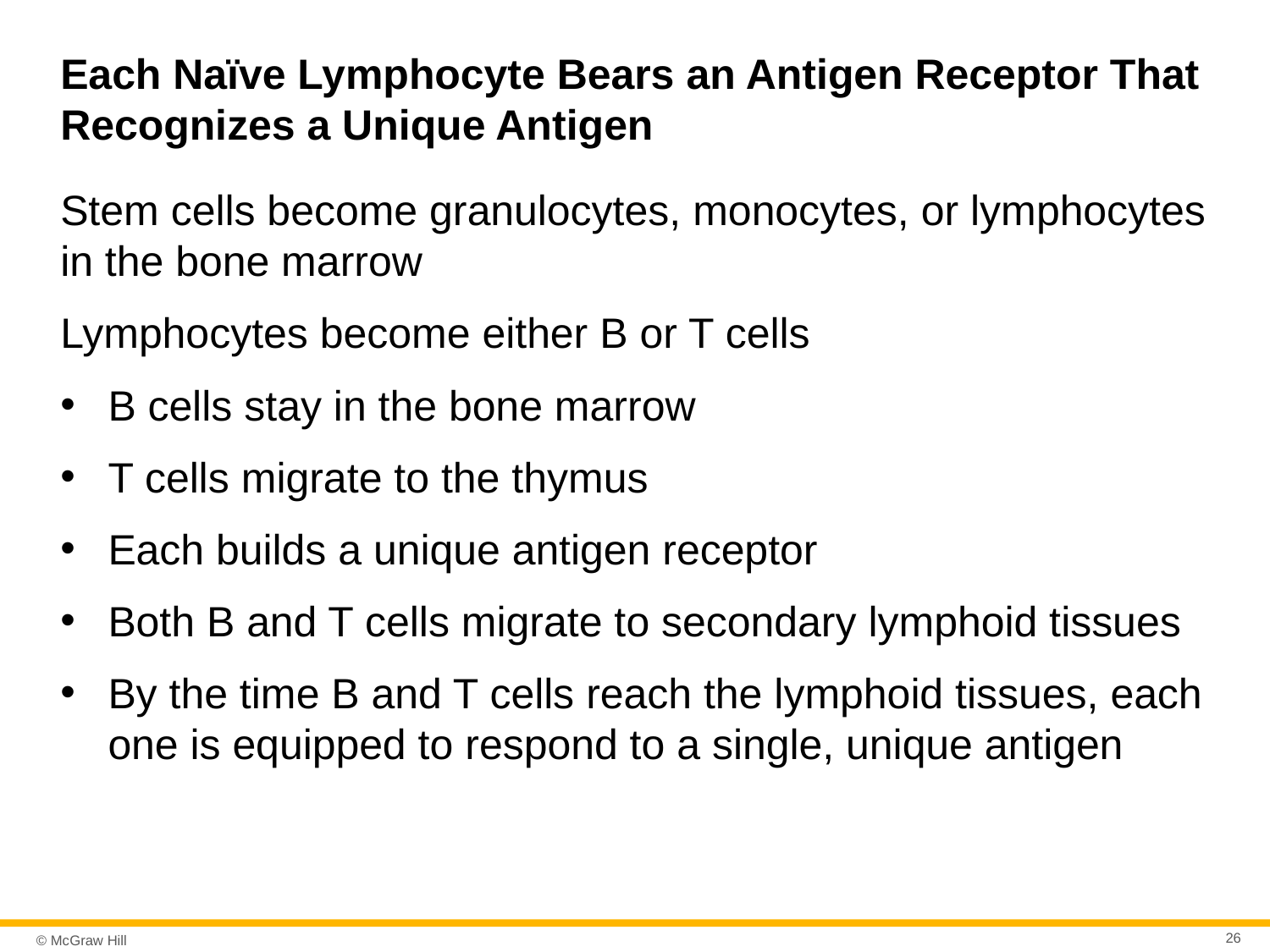

# Each Naïve Lymphocyte Bears an Antigen Receptor That Recognizes a Unique Antigen
Stem cells become granulocytes, monocytes, or lymphocytes in the bone marrow
Lymphocytes become either B or T cells
B cells stay in the bone marrow
T cells migrate to the thymus
Each builds a unique antigen receptor
Both B and T cells migrate to secondary lymphoid tissues
By the time B and T cells reach the lymphoid tissues, each one is equipped to respond to a single, unique antigen